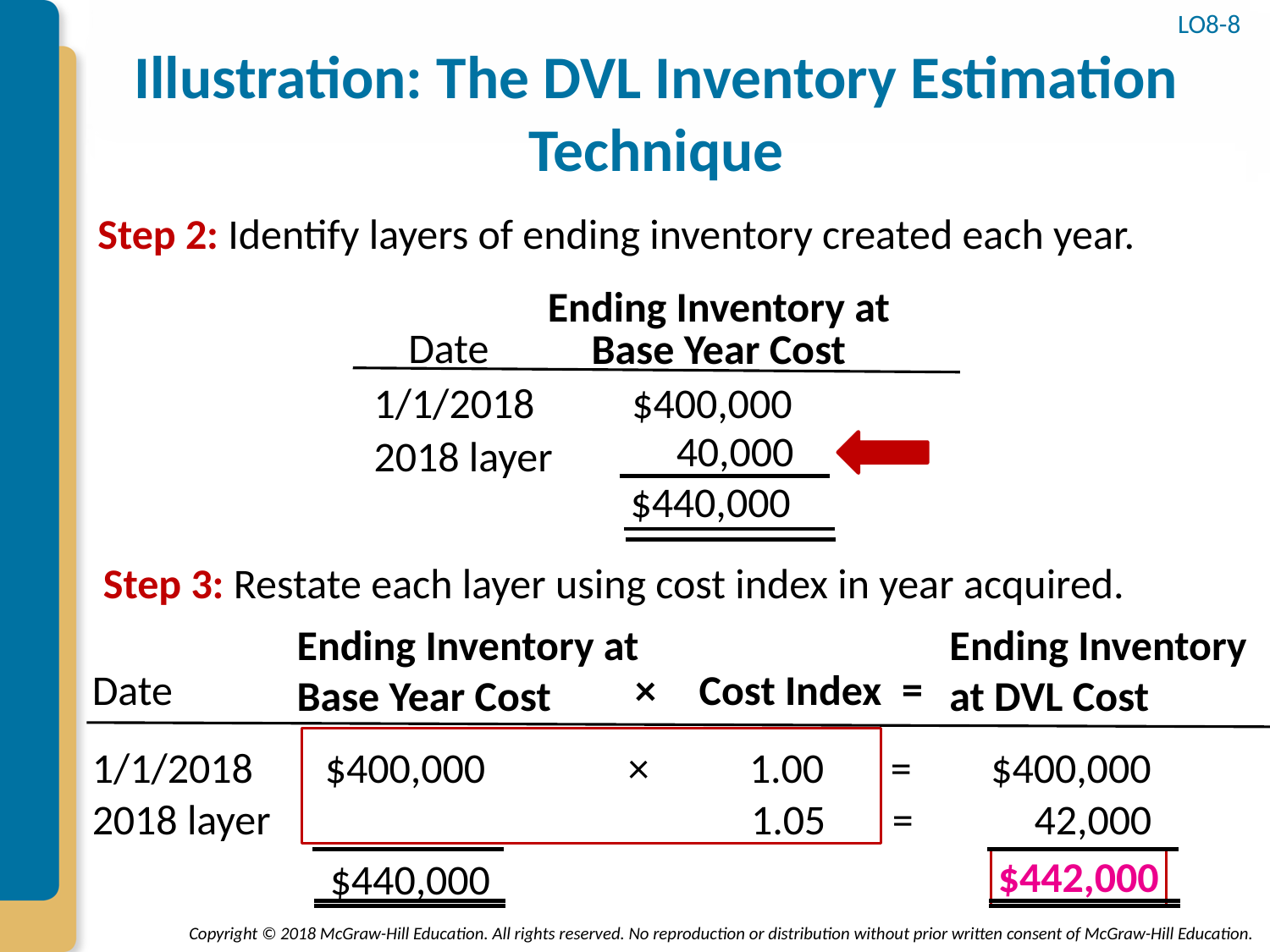

LO8-8
# Illustration: The DVL Inventory Estimation Technique
Step 2: Identify layers of ending inventory created each year.
Ending Inventory at Base Year Cost
Date
1/1/2018
$400,000
    40,000
2018 layer

$440,000
Step 3: Restate each layer using cost index in year acquired.
Ending Inventory at Base Year Cost
Ending Inventory at DVL Cost
=
Date
×
Cost Index

1/1/2018
$400,000               ×

1.00       =
$400,000
2018 layer
1.05       =
    42,000
$442,000
$440,000